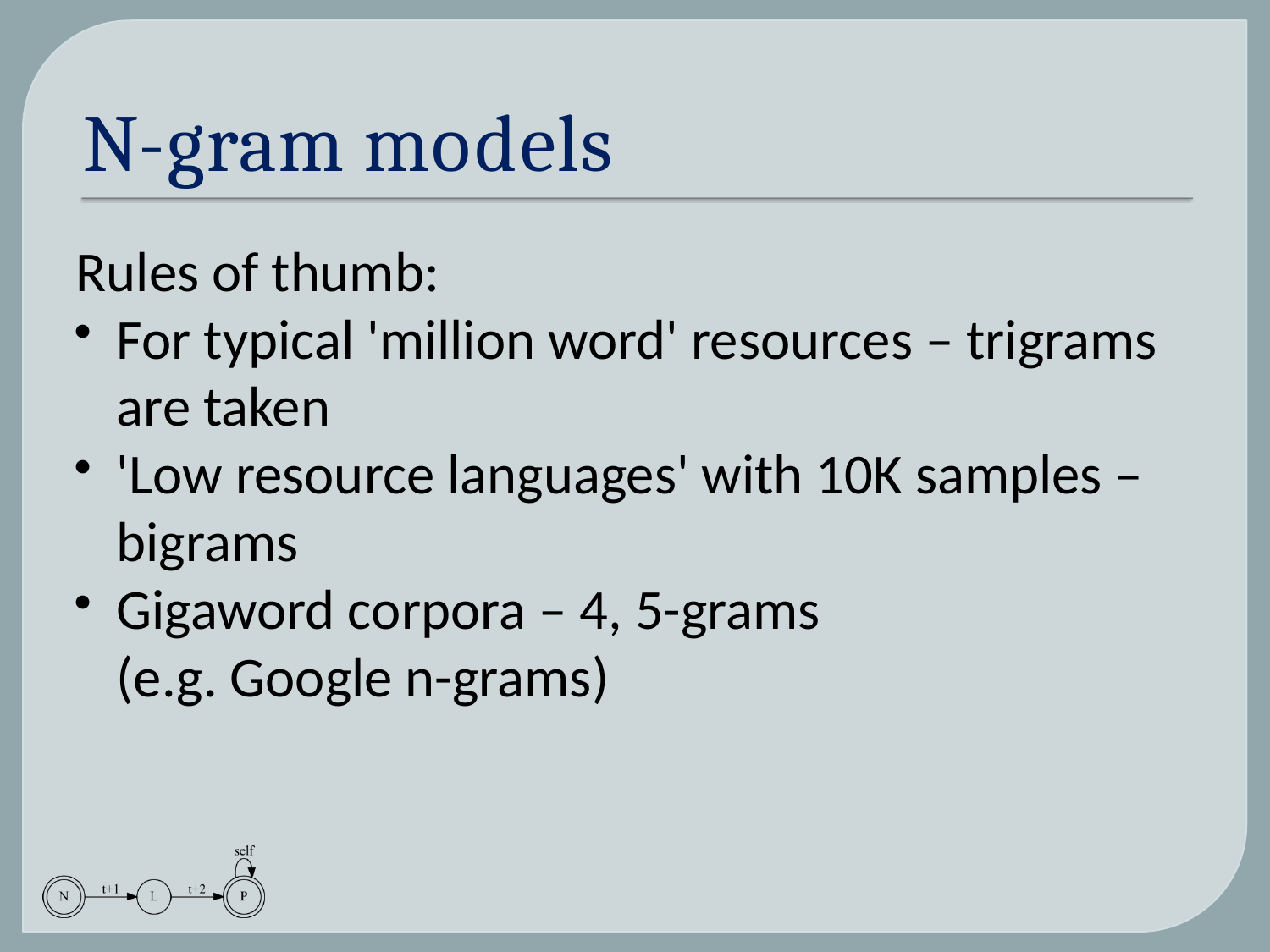

# N-gram models
Rules of thumb:
For typical 'million word' resources – trigrams are taken
'Low resource languages' with 10K samples – bigrams
Gigaword corpora – 4, 5-grams
(e.g. Google n-grams)